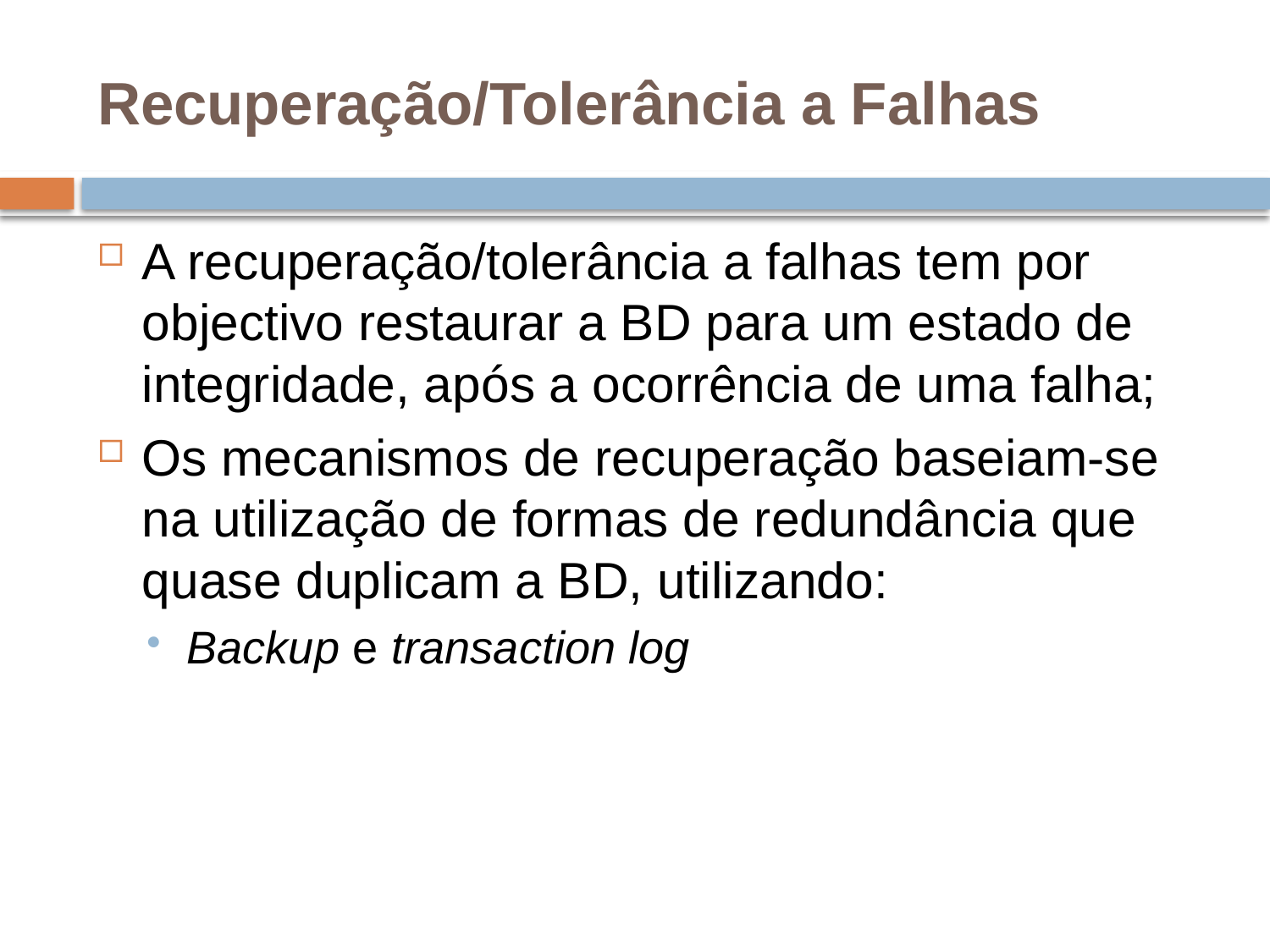

# Recuperação/Tolerância a Falhas
A recuperação/tolerância a falhas tem por objectivo restaurar a BD para um estado de integridade, após a ocorrência de uma falha;
Os mecanismos de recuperação baseiam-se na utilização de formas de redundância que quase duplicam a BD, utilizando:
Backup e transaction log